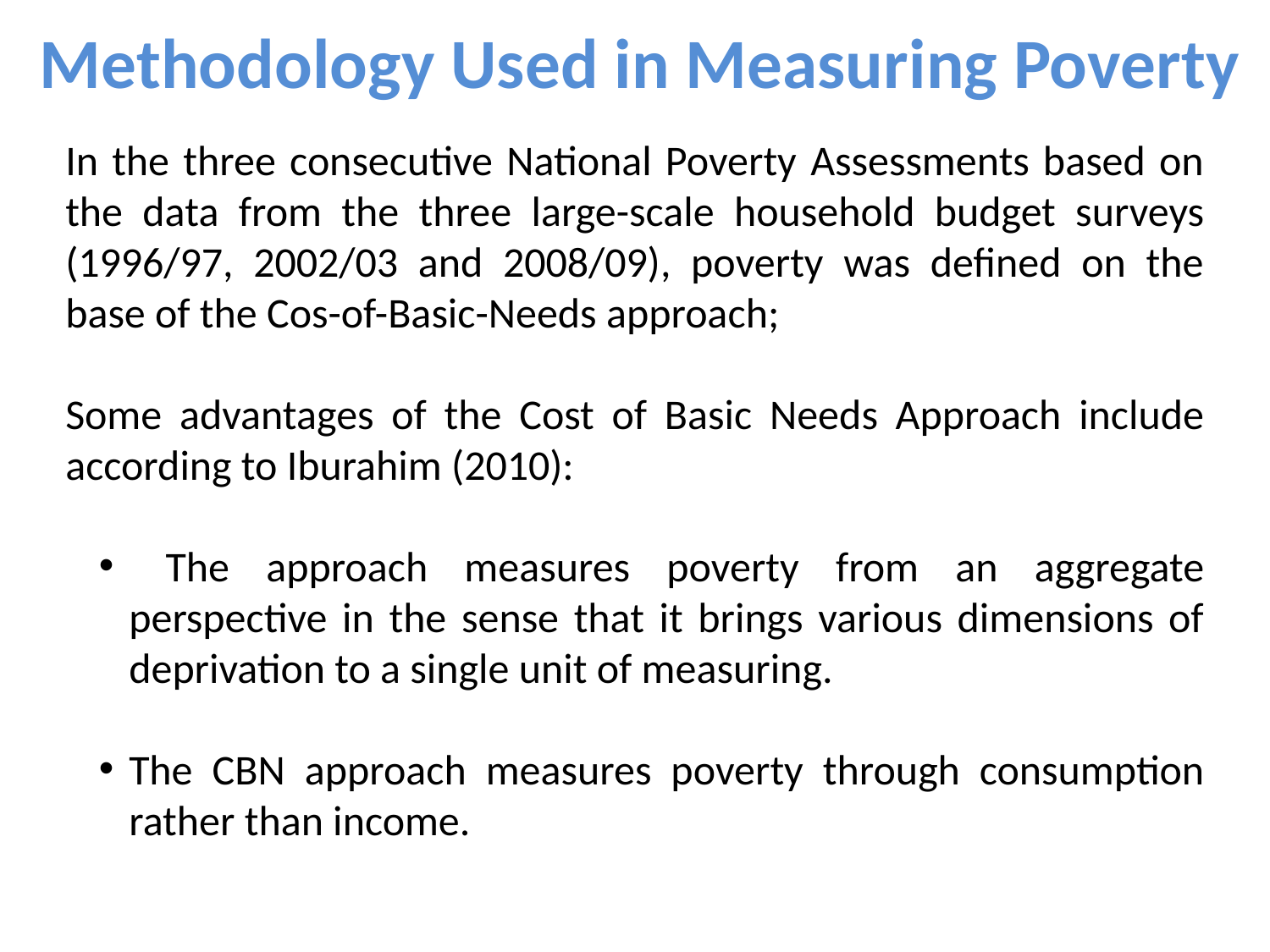

# Methodology Used in Measuring Poverty
In the three consecutive National Poverty Assessments based on the data from the three large-scale household budget surveys (1996/97, 2002/03 and 2008/09), poverty was defined on the base of the Cos-of-Basic-Needs approach;

Some advantages of the Cost of Basic Needs Approach include according to Iburahim (2010):

 The approach measures poverty from an aggregate perspective in the sense that it brings various dimensions of deprivation to a single unit of measuring.

The CBN approach measures poverty through consumption rather than income.